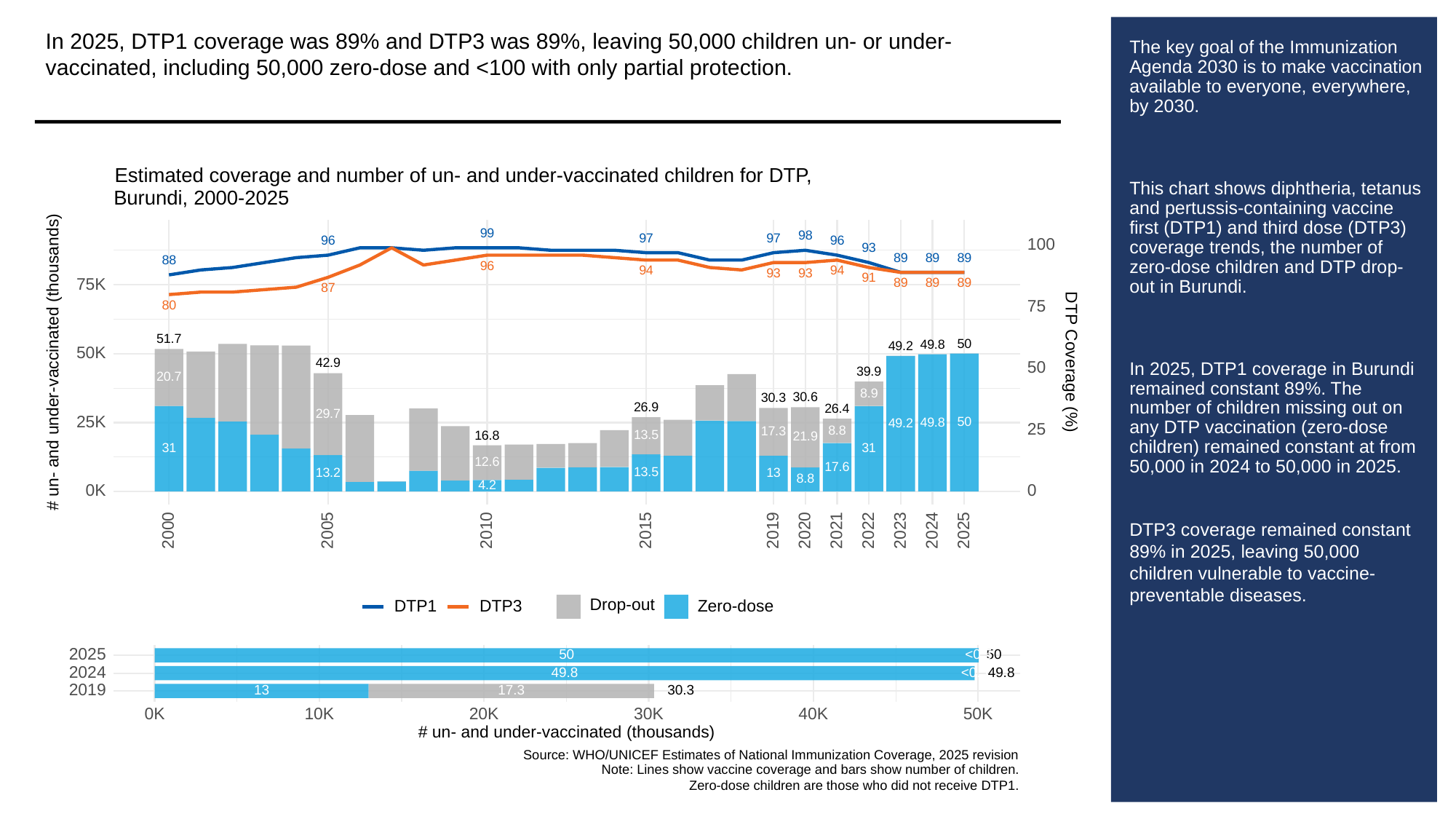

In 2025, DTP1 coverage was 89% and DTP3 was 89%, leaving 50,000 children un- or under-vaccinated, including 50,000 zero-dose and <100 with only partial protection.
# The key goal of the Immunization Agenda 2030 is to make vaccination available to everyone, everywhere, by 2030.

This chart shows diphtheria, tetanus and pertussis-containing vaccine first (DTP1) and third dose (DTP3) coverage trends, the number of zero-dose children and DTP drop-out in Burundi.

In 2025, DTP1 coverage in Burundi remained constant 89%. The number of children missing out on any DTP vaccination (zero-dose children) remained constant at from 50,000 in 2024 to 50,000 in 2025.

DTP3 coverage remained constant 89% in 2025, leaving 50,000 children vulnerable to vaccine-preventable diseases.

Estimated coverage and number of un- and under-vaccinated children for DTP,
Burundi, 2000-2025

99
98
97
97
96
96
100
93

89
89
89
88
96
94
94
93
93
91
75K
89
89
89
87

75
80

51.7
50
49.8
49.2

50K

# un- and under-vaccinated (thousands)
DTP Coverage (%)

42.9
50
39.9
20.7

8.9
30.6
30.3
26.9
26.4

29.7

25K

50

49.8

49.2

25
8.8

17.3

13.5
16.8
21.9

31

31

12.6
17.6

13.5
13.2
13

8.8

4.2

0K
0

2023
2000
2005
2010
2015
2019
2020
2021
2022
2024
2025

Drop-out
DTP3
Zero-dose
DTP1

2025
50
<0.5
50

2024
49.8
<0.5
49.8

2019
13
17.3
30.3

30K
0K
10K
20K
40K
50K
# un- and under-vaccinated (thousands)
Source: WHO/UNICEF Estimates of National Immunization Coverage, 2025 revision
Note: Lines show vaccine coverage and bars show number of children.
Zero-dose children are those who did not receive DTP1.